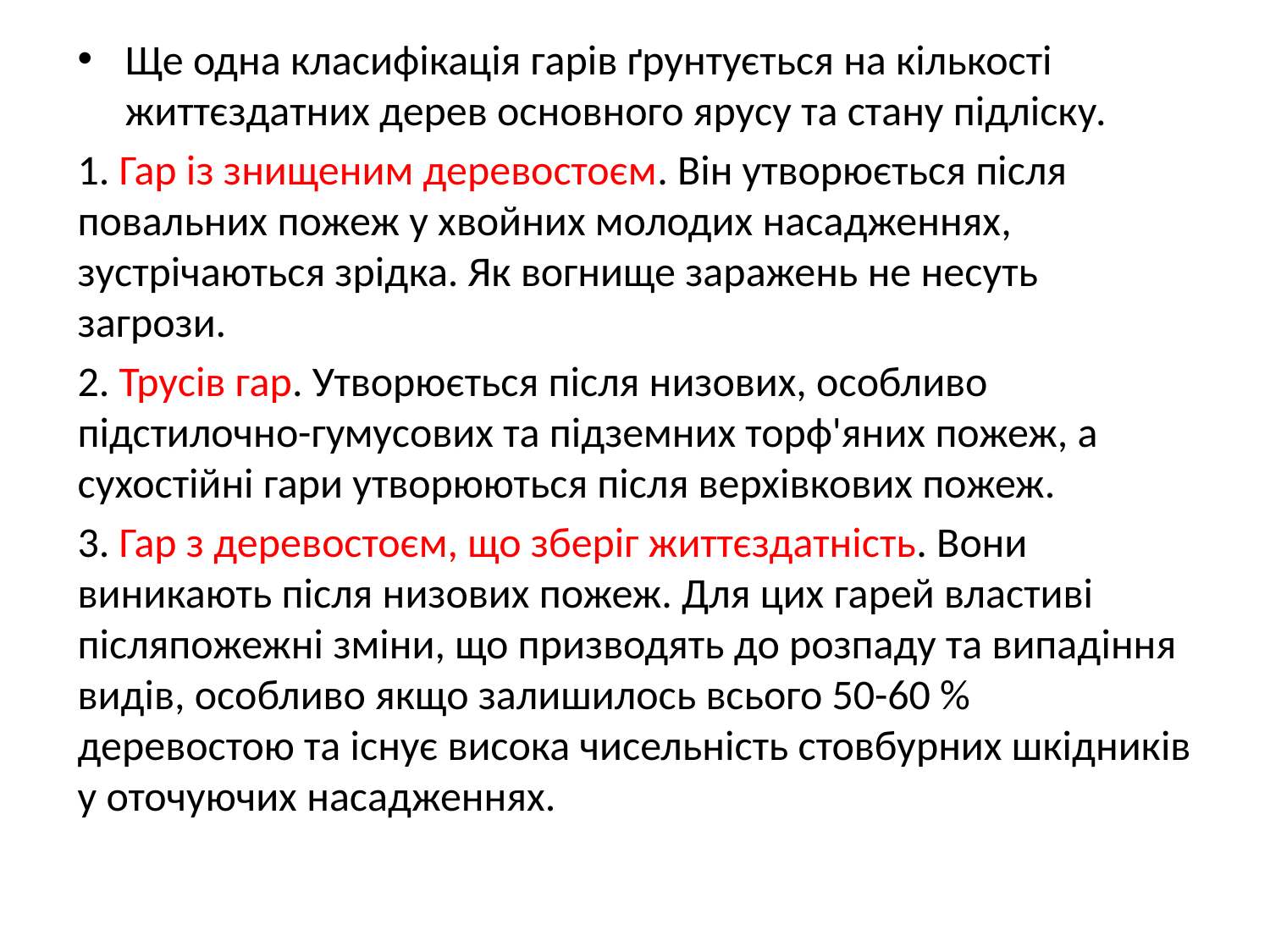

Ще одна класифікація гарів ґрунтується на кількості життєздатних дерев основного ярусу та стану підліску.
1. Гар із знищеним деревостоєм. Він утворюється після повальних пожеж у хвойних молодих насадженнях, зустрічаються зрідка. Як вогнище заражень не несуть загрози.
2. Трусів гар. Утворюється після низових, особливо підстилочно-гумусових та підземних торф'яних пожеж, а сухостійні гари утворюються після верхівкових пожеж.
3. Гар з деревостоєм, що зберіг життєздатність. Вони виникають після низових пожеж. Для цих гарей властиві післяпожежні зміни, що призводять до розпаду та випадіння видів, особливо якщо залишилось всього 50-60 % деревостою та існує висока чисельність стовбурних шкідників у оточуючих насадженнях.